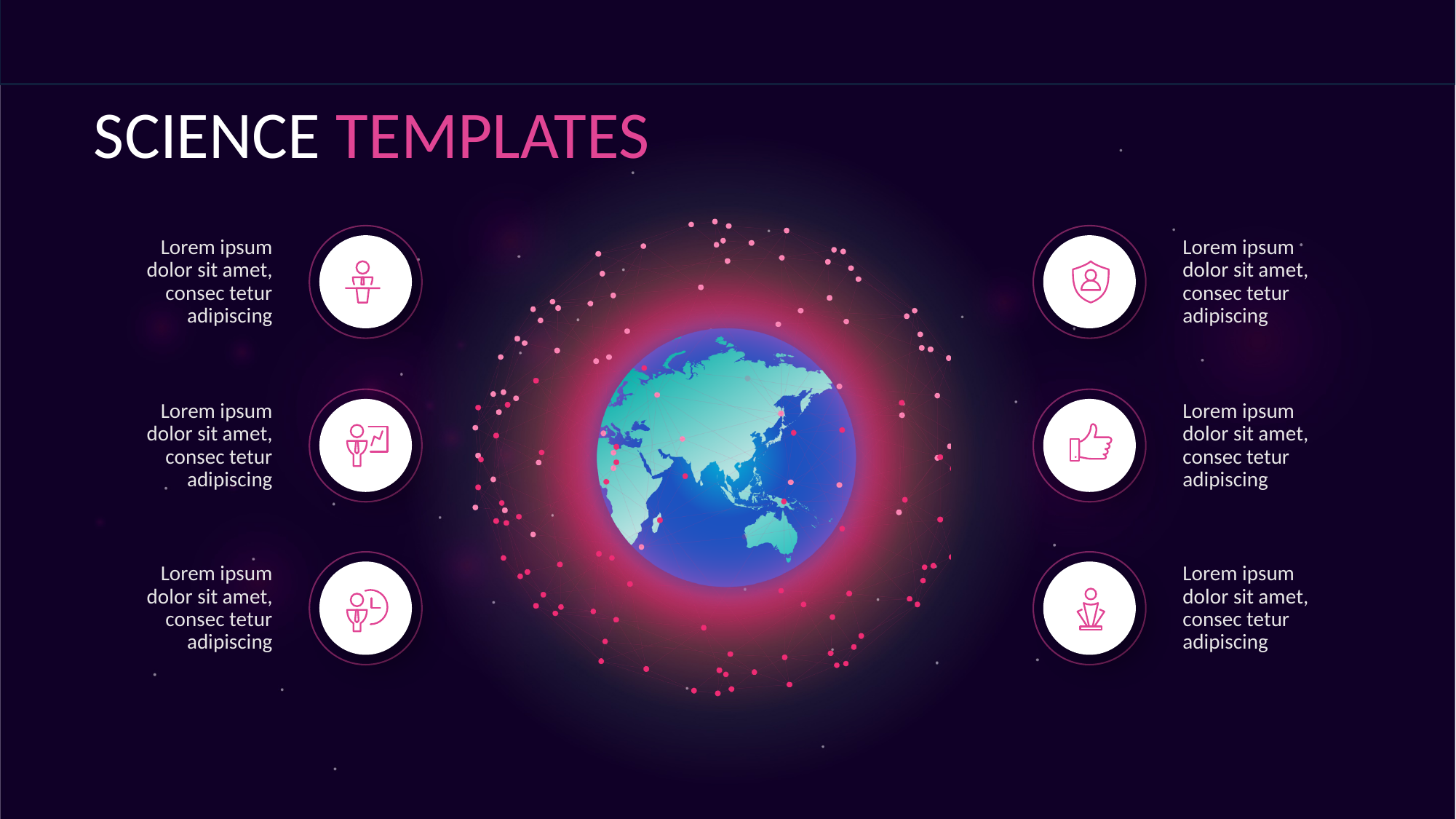

# SCIENCE TEMPLATES
Lorem ipsum dolor sit amet, consec tetur adipiscing
Lorem ipsum dolor sit amet, consec tetur adipiscing

Lorem ipsum dolor sit amet, consec tetur adipiscing
Lorem ipsum dolor sit amet, consec tetur adipiscing

Lorem ipsum dolor sit amet, consec tetur adipiscing
Lorem ipsum dolor sit amet, consec tetur adipiscing